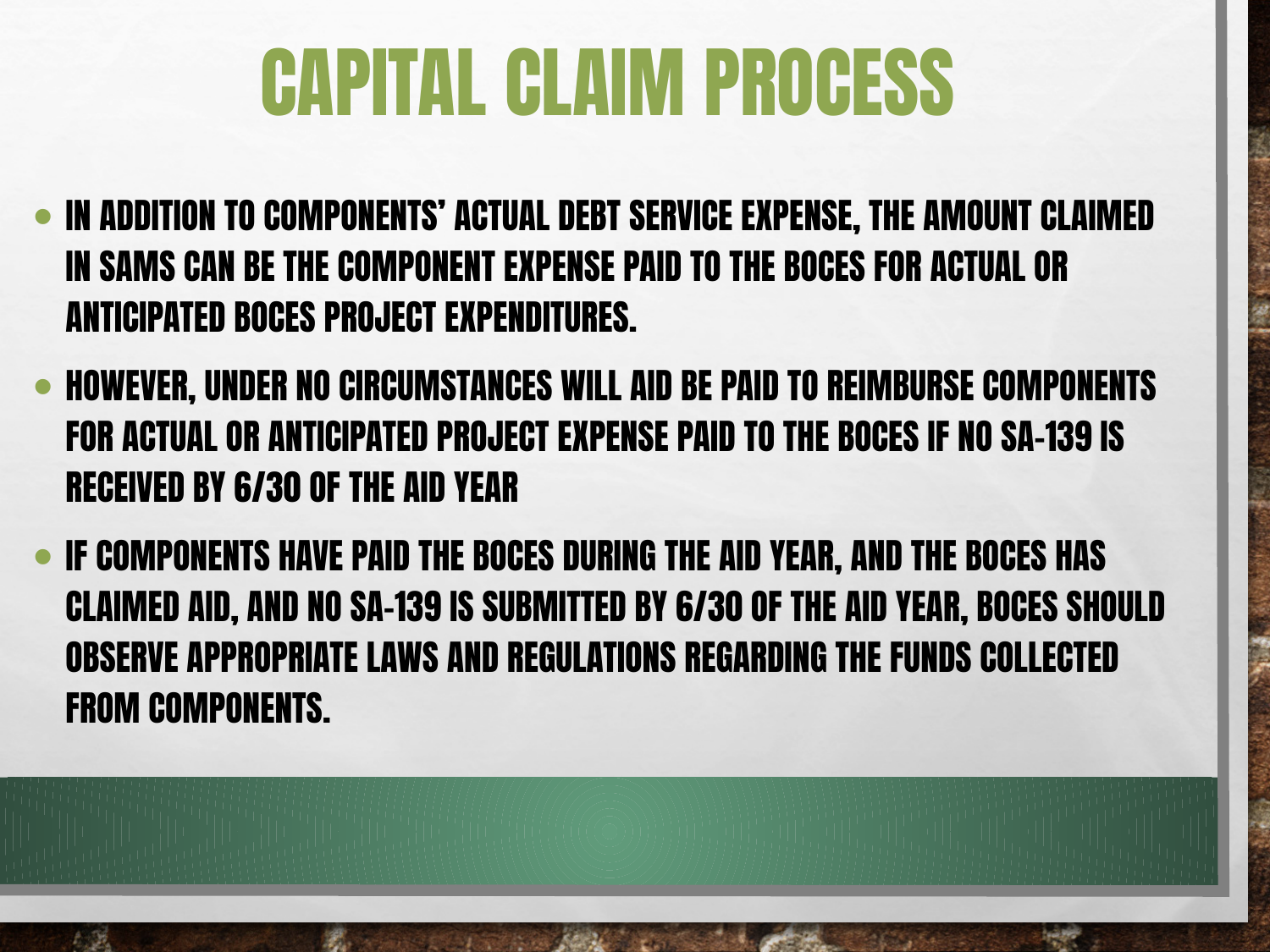

# Capital Claim Process
In addition to components’ actual debt service expense, the amount claimed  in SAMS can be the component expense paid to the BOCES for actual or anticipated BOCES project expenditures.
However, under no circumstances will aid be paid to reimburse components for actual or anticipated project expense paid to the BOCES if no SA-139 is received by 6/30 of the aid year
If components have paid the BOCES during the aid year, and the BOCES has claimed aid, and no SA-139 is submitted by 6/30 of the aid year, BOCES should observe appropriate laws and regulations regarding the funds collected from components.